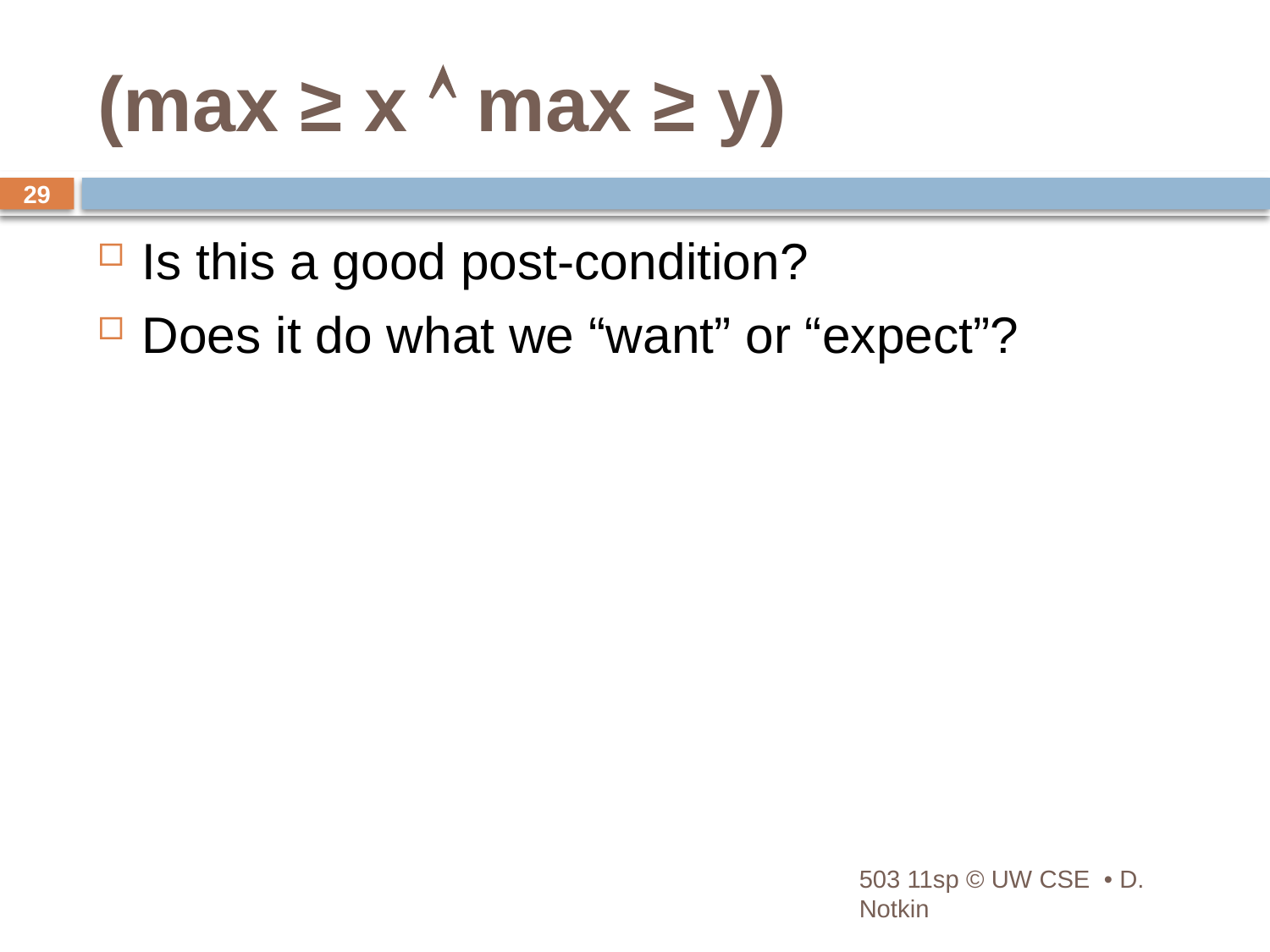

# (max ≥ x ∧ max ≥ y)
29
Is this a good post-condition?
Does it do what we “want” or “expect”?
503 11sp © UW CSE  • D. Notkin